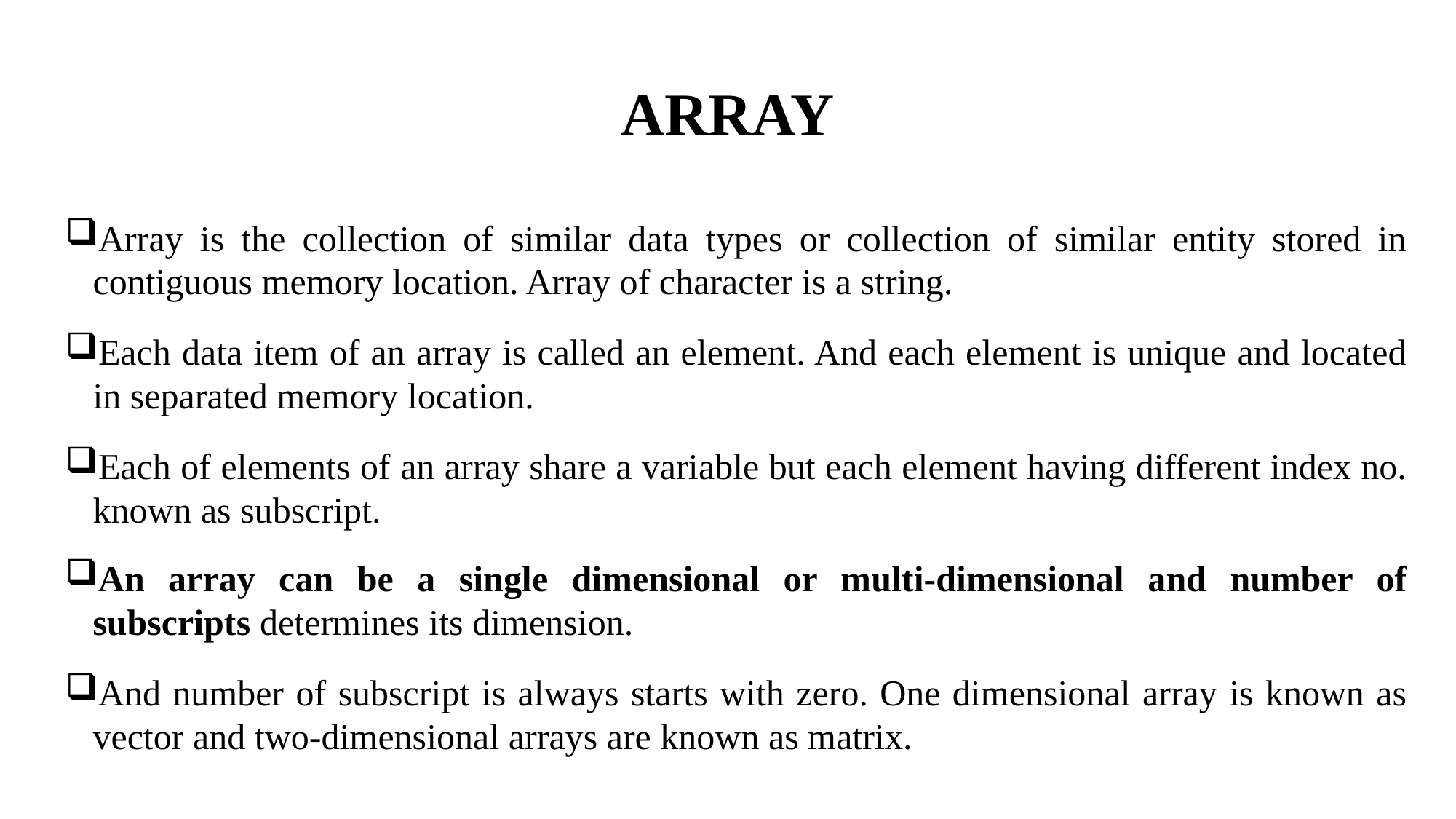

# ARRAY

Array is the collection of similar data types or collection of similar entity stored in contiguous memory location. Array of character is a string.
Each data item of an array is called an element. And each element is unique and located in separated memory location.
Each of elements of an array share a variable but each element having different index no. known as subscript.
An array can be a single dimensional or multi-dimensional and number of subscripts determines its dimension.
And number of subscript is always starts with zero. One dimensional array is known as vector and two-dimensional arrays are known as matrix.